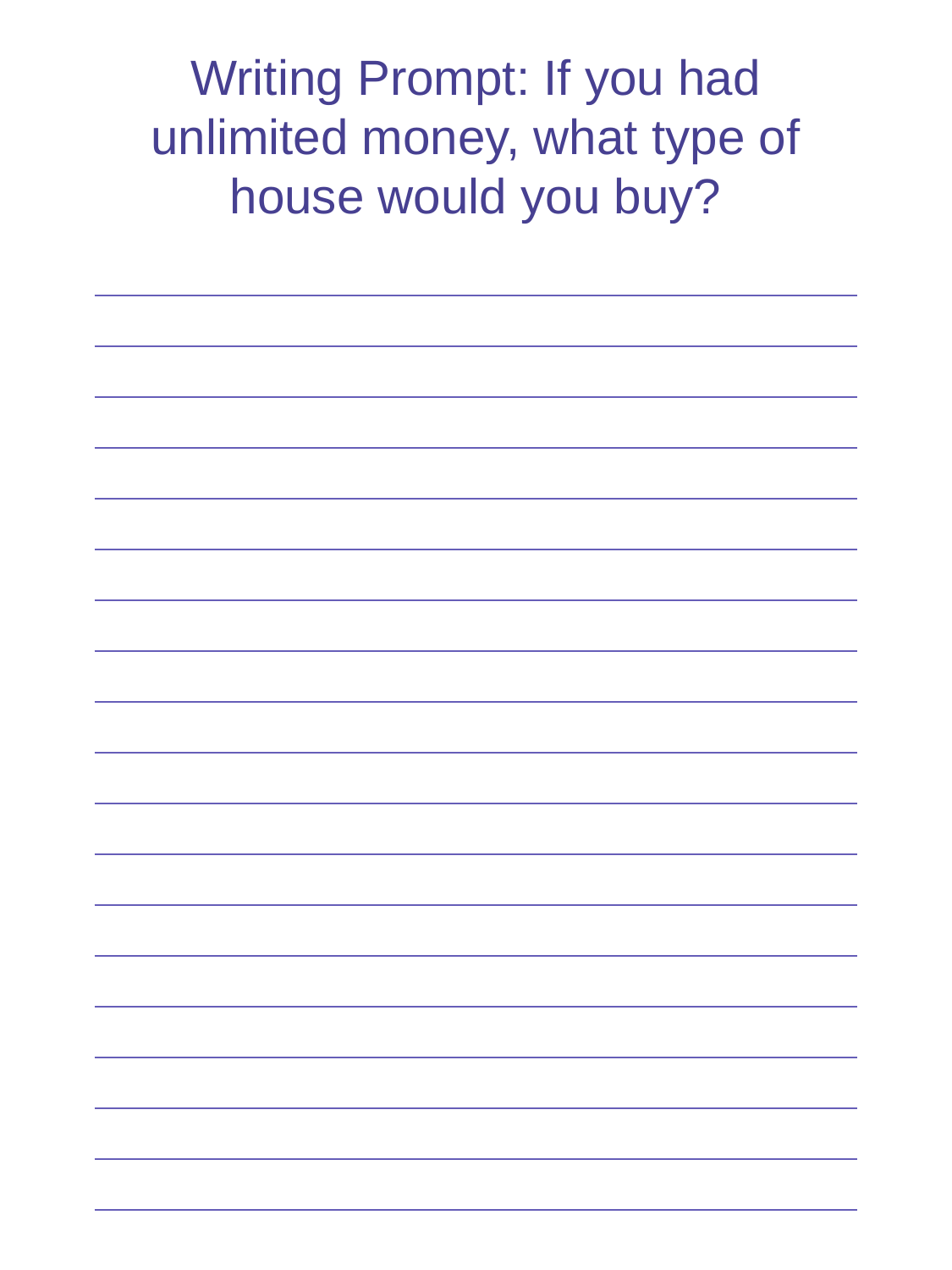

Writing Prompt: If you had unlimited money, what type of house would you buy?
|  |
| --- |
|  |
|  |
|  |
|  |
|  |
|  |
|  |
|  |
|  |
|  |
|  |
|  |
|  |
|  |
|  |
|  |
|  |